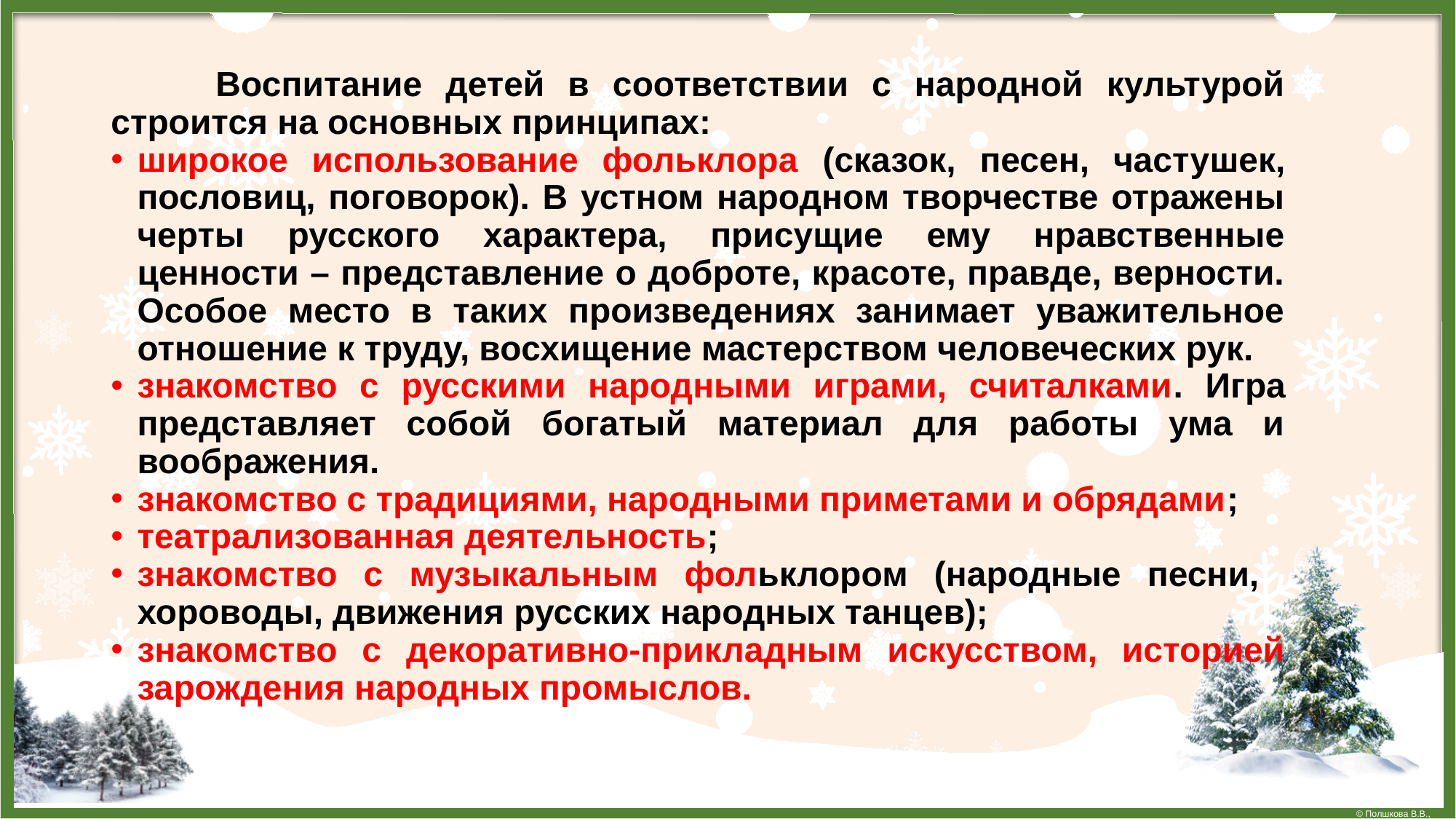

Воспитание детей в соответствии с народной культурой строится на основных принципах:
широкое использование фольклора (сказок, песен, частушек, пословиц, поговорок). В устном народном творчестве отражены черты русского характера, присущие ему нравственные ценности – представление о доброте, красоте, правде, верности. Особое место в таких произведениях занимает уважительное отношение к труду, восхищение мастерством человеческих рук.
знакомство с русскими народными играми, считалками. Игра представляет собой богатый материал для работы ума и воображения.
знакомство с традициями, народными приметами и обрядами;
театрализованная деятельность;
знакомство с музыкальным фольклором (народные песни,  хороводы, движения русских народных танцев);
знакомство с декоративно-прикладным искусством, историей зарождения народных промыслов.